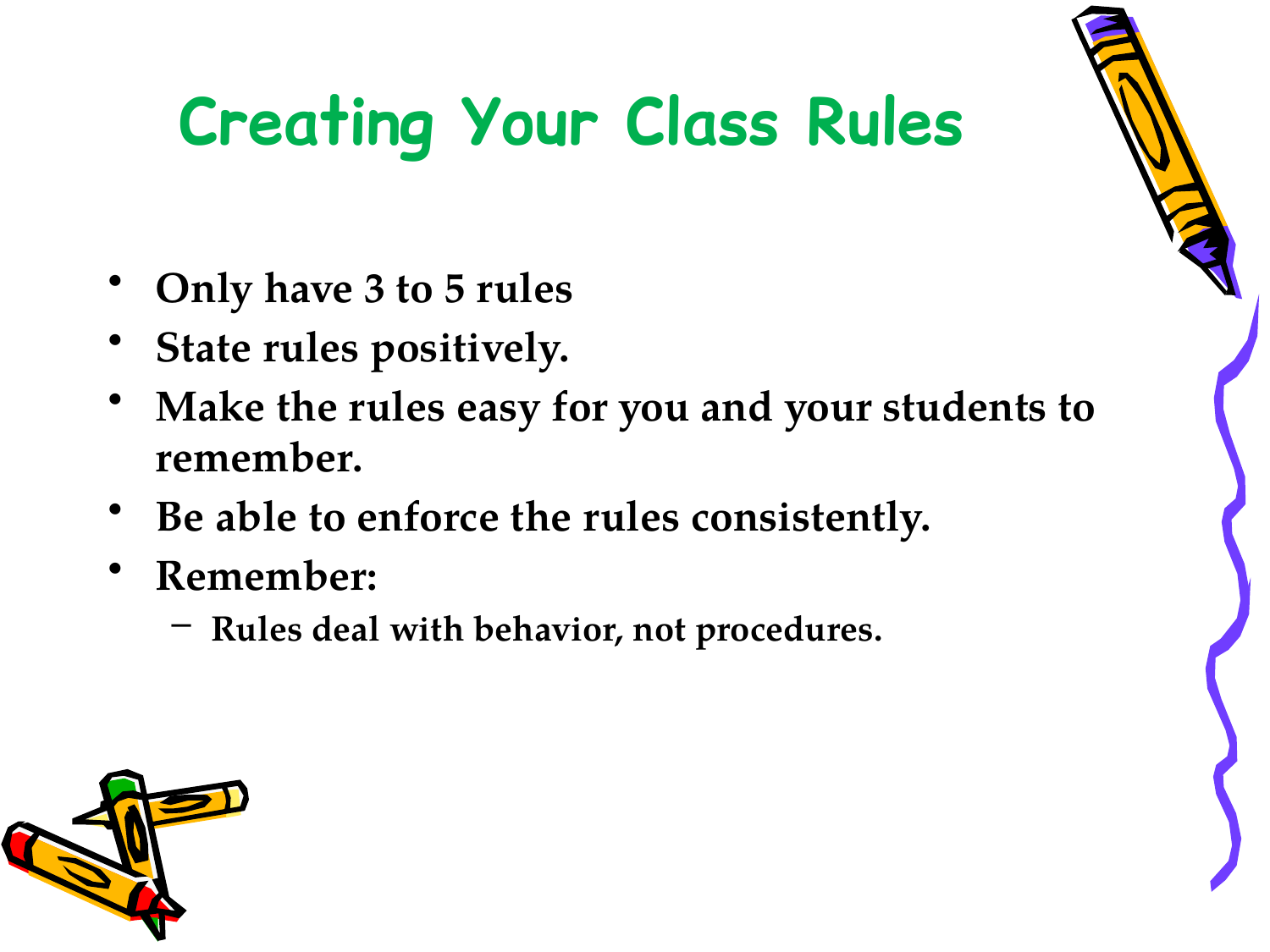

# Creating Your Class Rules
Only have 3 to 5 rules
State rules positively.
Make the rules easy for you and your students to remember.
Be able to enforce the rules consistently.
Remember:
Rules deal with behavior, not procedures.